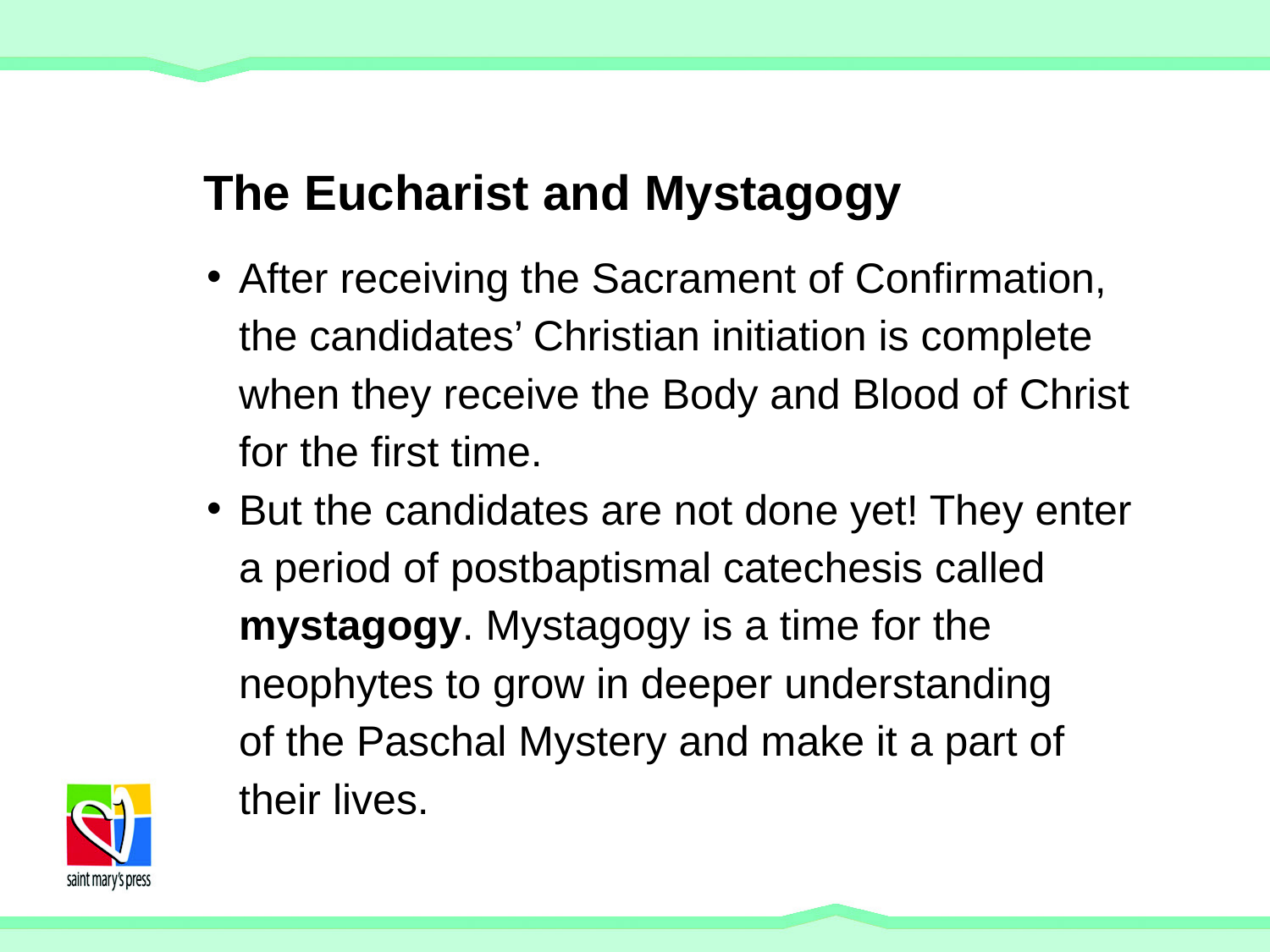

# The Eucharist and Mystagogy
After receiving the Sacrament of Confirmation, the candidates’ Christian initiation is complete when they receive the Body and Blood of Christ for the first time.
But the candidates are not done yet! They enter a period of postbaptismal catechesis called mystagogy. Mystagogy is a time for the neophytes to grow in deeper understanding
of the Paschal Mystery and make it a part of their lives.